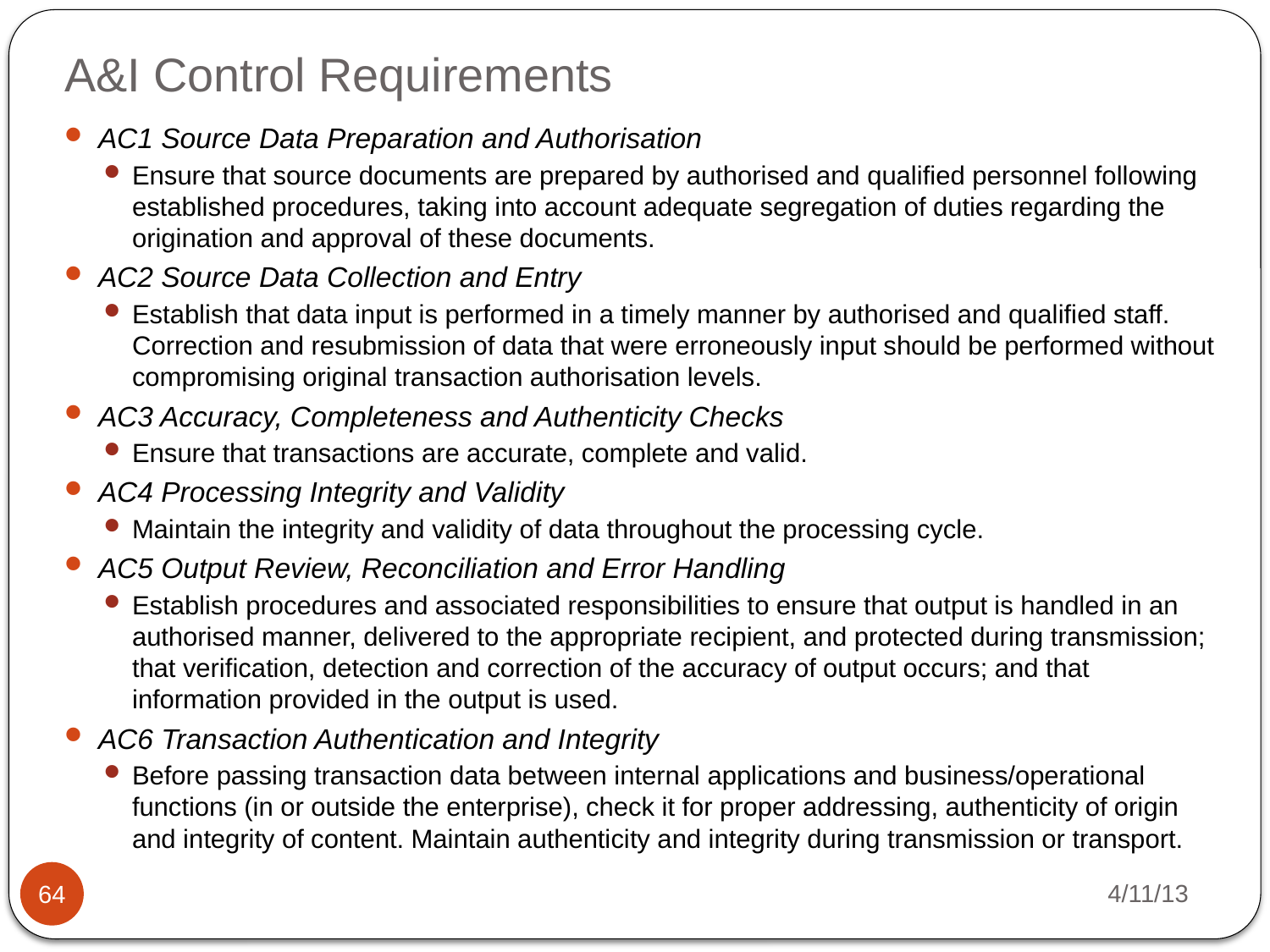

# A&I Control Requirements
AC1 Source Data Preparation and Authorisation
Ensure that source documents are prepared by authorised and qualified personnel following established procedures, taking into account adequate segregation of duties regarding the origination and approval of these documents.
AC2 Source Data Collection and Entry
Establish that data input is performed in a timely manner by authorised and qualified staff. Correction and resubmission of data that were erroneously input should be performed without compromising original transaction authorisation levels.
AC3 Accuracy, Completeness and Authenticity Checks
Ensure that transactions are accurate, complete and valid.
AC4 Processing Integrity and Validity
Maintain the integrity and validity of data throughout the processing cycle.
AC5 Output Review, Reconciliation and Error Handling
Establish procedures and associated responsibilities to ensure that output is handled in an authorised manner, delivered to the appropriate recipient, and protected during transmission; that verification, detection and correction of the accuracy of output occurs; and that information provided in the output is used.
AC6 Transaction Authentication and Integrity
Before passing transaction data between internal applications and business/operational functions (in or outside the enterprise), check it for proper addressing, authenticity of origin and integrity of content. Maintain authenticity and integrity during transmission or transport.

4/11/13
64